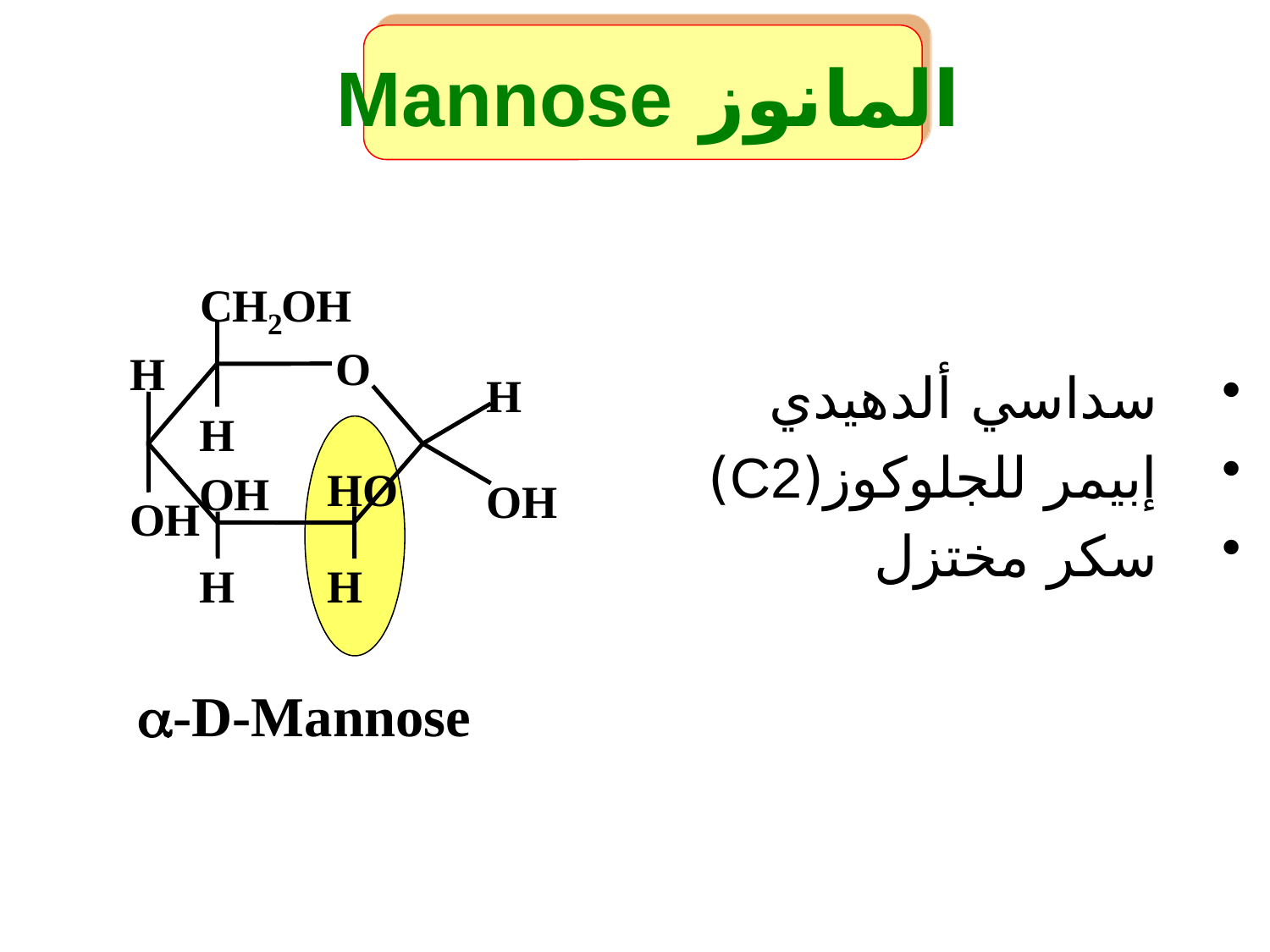

# المانوز Mannose

C
H
O
H

2

O
H

H

H

HO
O
H
OH
O
H

H
H

α-D-Mannose
سداسي ألدهيدي
إبيمر للجلوكوز(C2)
سكر مختزل